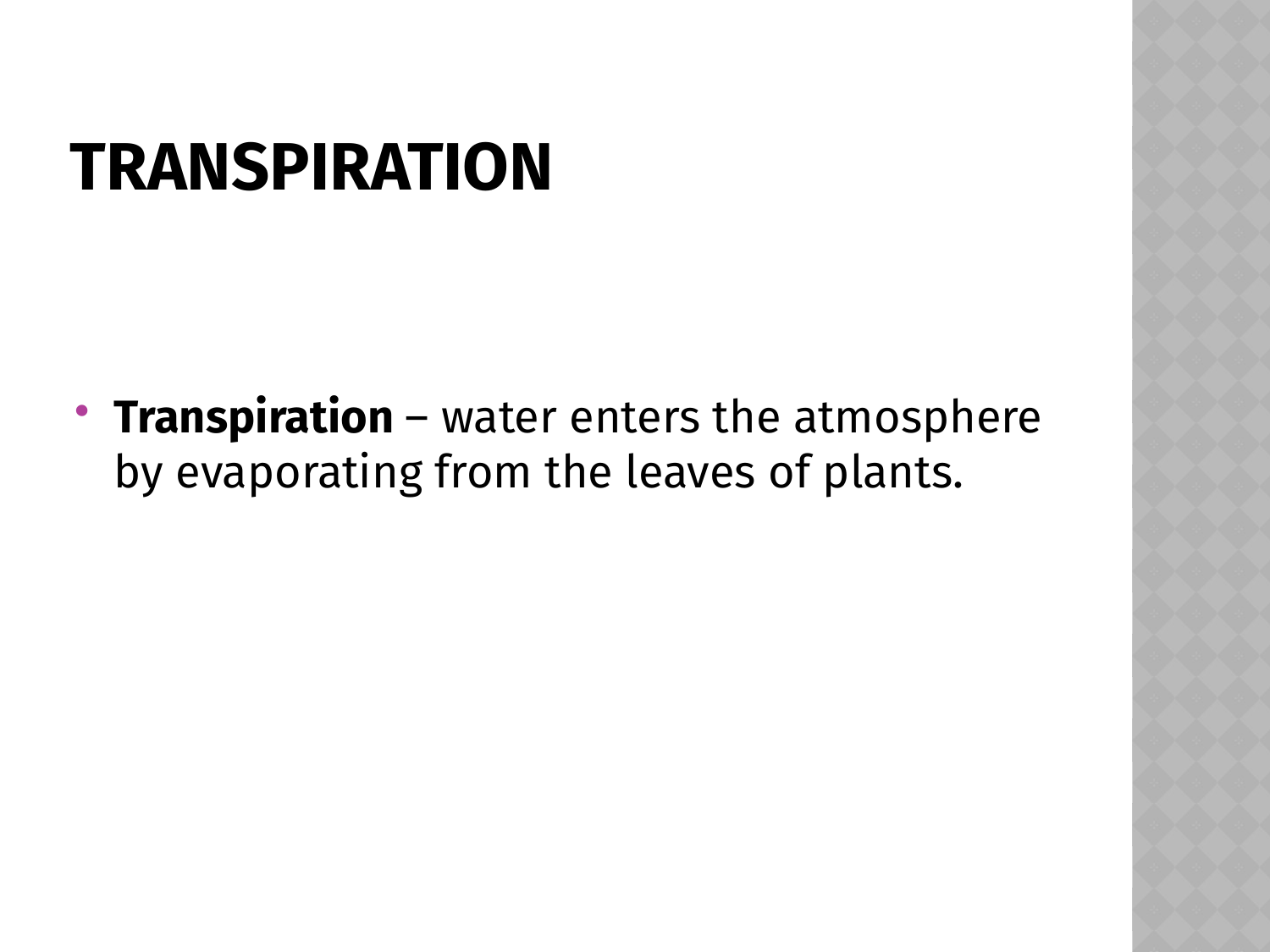

# Transpiration
Transpiration – water enters the atmosphere by evaporating from the leaves of plants.